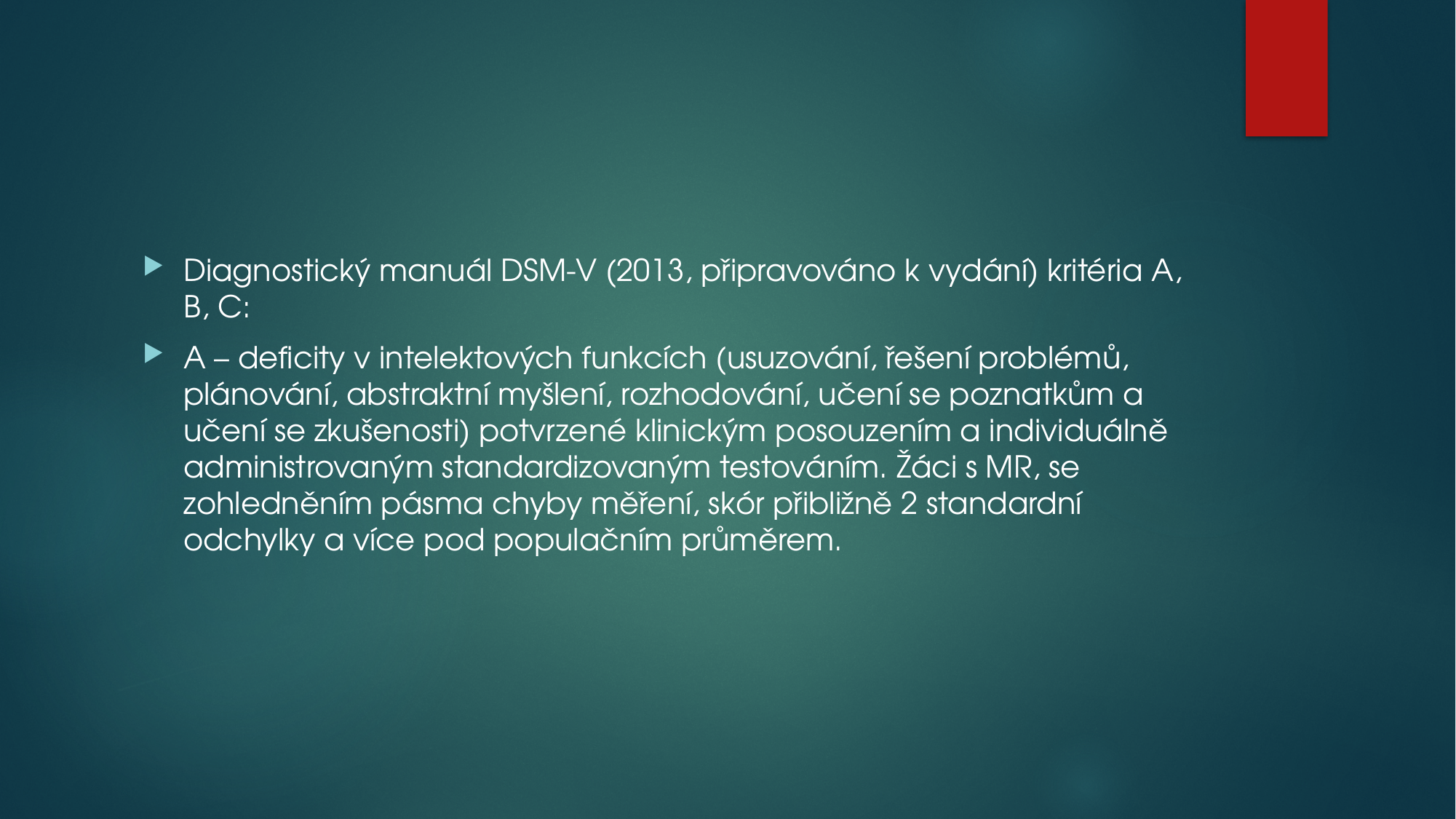

#
Diagnostický manuál DSM-V (2013, připravováno k vydání) kritéria A, B, C:
A – deficity v intelektových funkcích (usuzování, řešení problémů, plánování, abstraktní myšlení, rozhodování, učení se poznatkům a učení se zkušenosti) potvrzené klinickým posouzením a individuálně administrovaným standardizovaným testováním. Žáci s MR, se zohledněním pásma chyby měření, skór přibližně 2 standardní odchylky a více pod populačním průměrem.